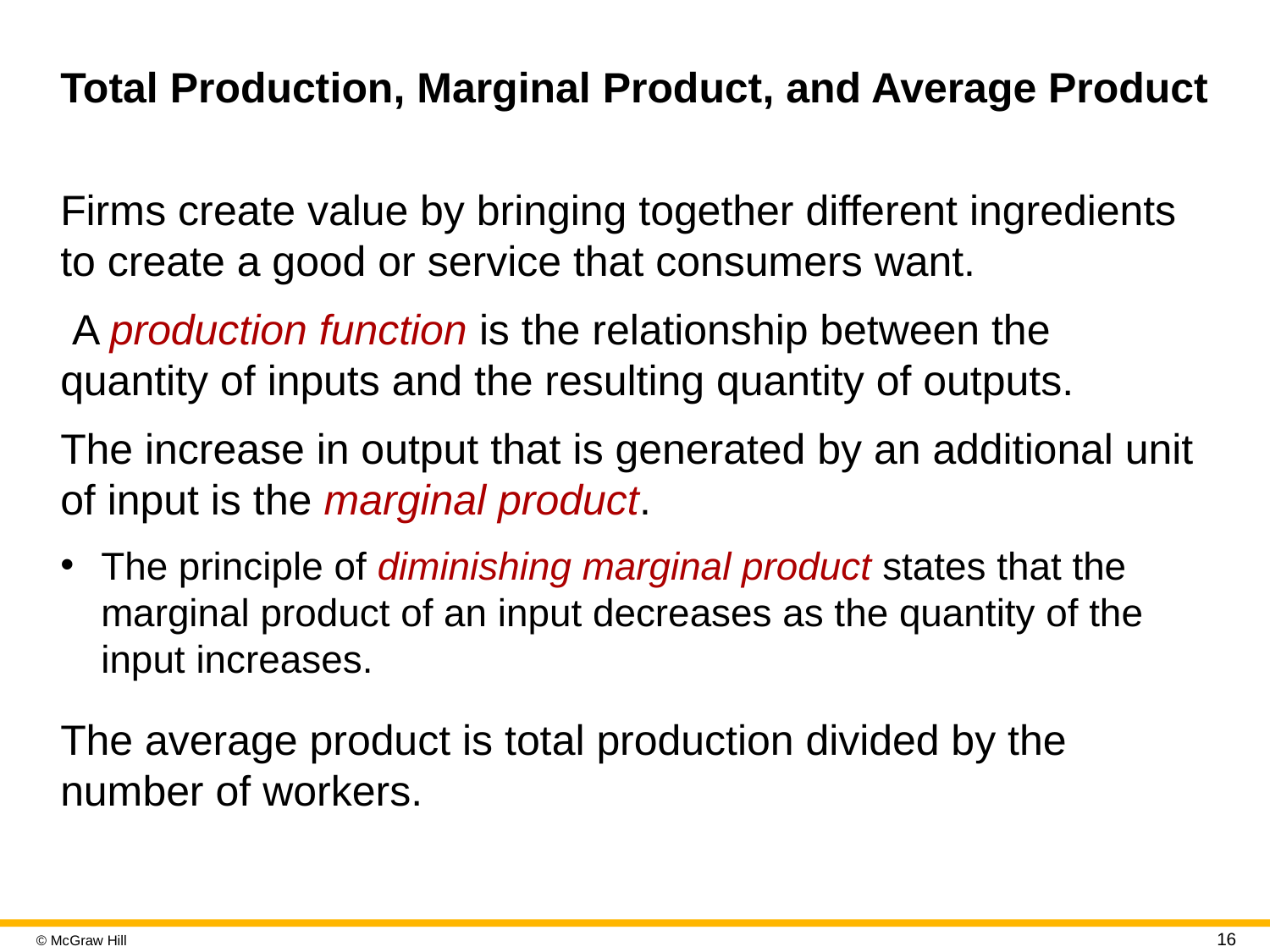

# Total Production, Marginal Product, and Average Product
Firms create value by bringing together different ingredients to create a good or service that consumers want.
 A production function is the relationship between the quantity of inputs and the resulting quantity of outputs.
The increase in output that is generated by an additional unit of input is the marginal product.
The principle of diminishing marginal product states that the marginal product of an input decreases as the quantity of the input increases.
The average product is total production divided by the number of workers.